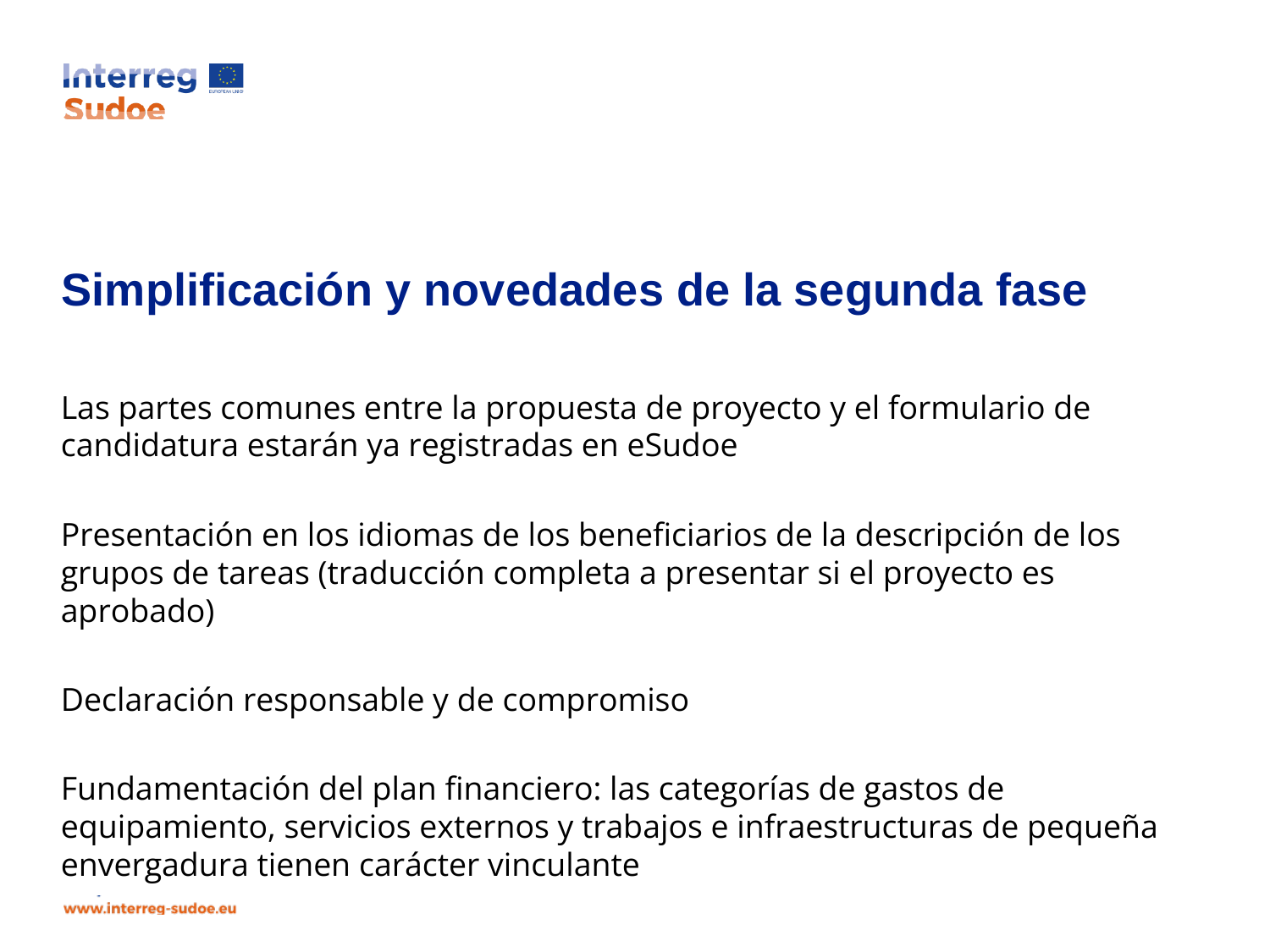

Las partes comunes entre la propuesta de proyecto y el formulario de candidatura estarán ya registradas en eSudoe

Presentación en los idiomas de los beneficiarios de la descripción de los grupos de tareas (traducción completa a presentar si el proyecto es aprobado)

Declaración responsable y de compromiso

Fundamentación del plan financiero: las categorías de gastos de equipamiento, servicios externos y trabajos e infraestructuras de pequeña envergadura tienen carácter vinculante
# Simplificación y novedades de la segunda fase